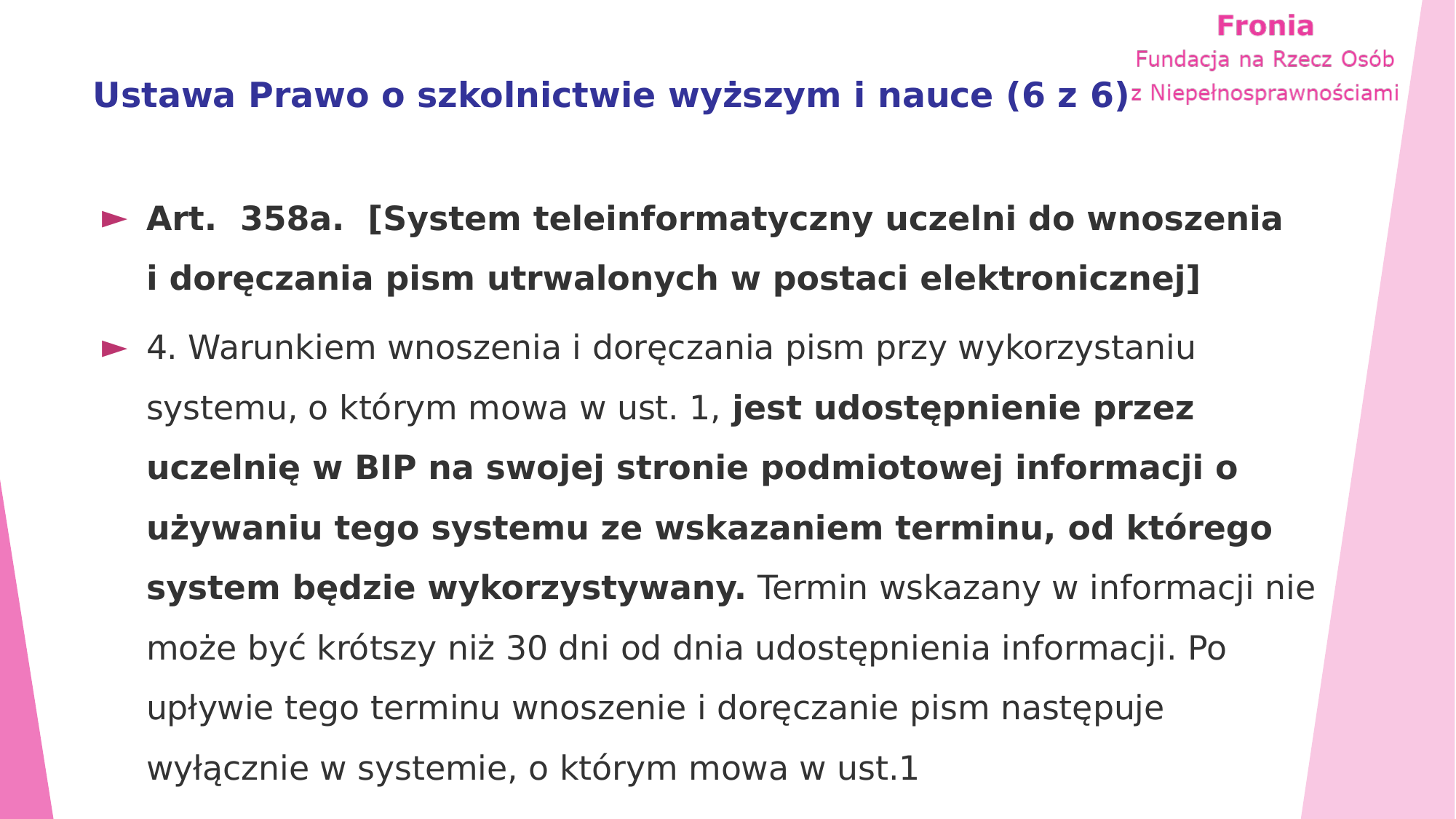

# Ustawa Prawo o szkolnictwie wyższym i nauce (6 z 6)

Art.  358a.  [System teleinformatyczny uczelni do wnoszenia i doręczania pism utrwalonych w postaci elektronicznej]
4. Warunkiem wnoszenia i doręczania pism przy wykorzystaniu systemu, o którym mowa w ust. 1, jest udostępnienie przez uczelnię w BIP na swojej stronie podmiotowej informacji o używaniu tego systemu ze wskazaniem terminu, od którego system będzie wykorzystywany. Termin wskazany w informacji nie może być krótszy niż 30 dni od dnia udostępnienia informacji. Po upływie tego terminu wnoszenie i doręczanie pism następuje wyłącznie w systemie, o którym mowa w ust.1